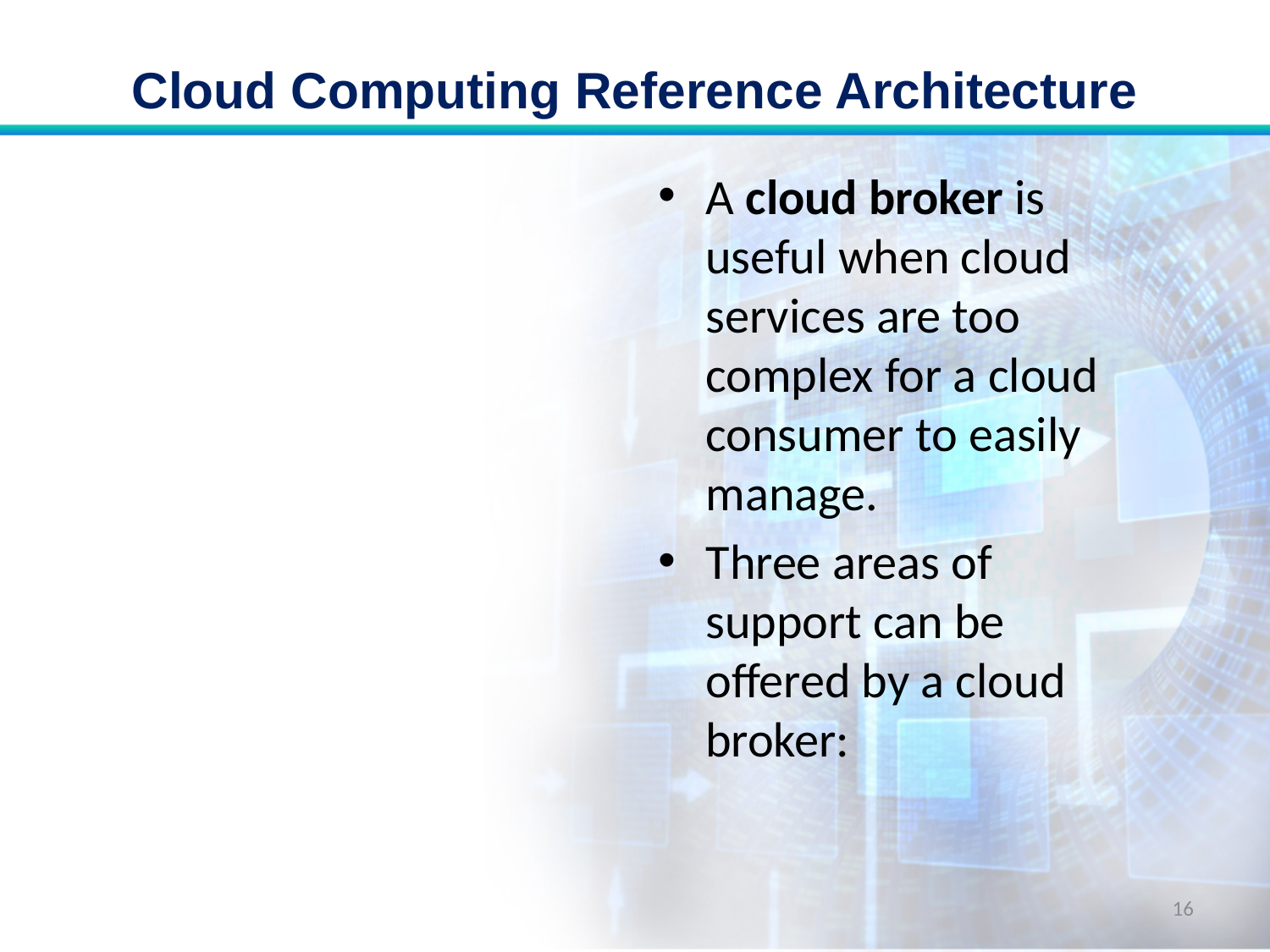

# Cloud Computing Reference Architecture
A cloud broker is useful when cloud services are too complex for a cloud consumer to easily manage.
Three areas of support can be offered by a cloud broker:
16